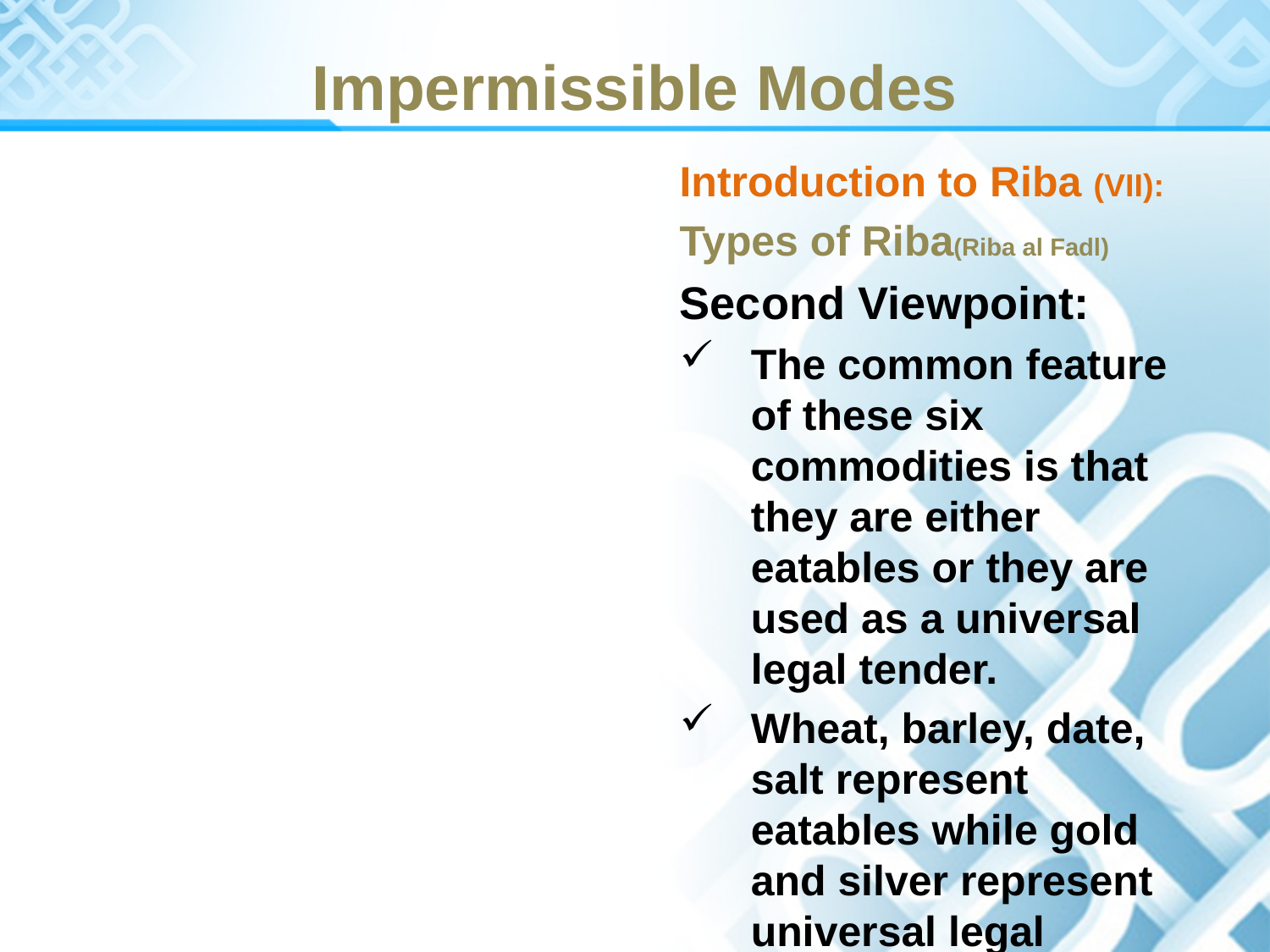

Impermissible Modes
Introduction to Riba (VII):
Types of Riba(Riba al Fadl)
Second Viewpoint:
The common feature of these six commodities is that they are either eatables or they are used as a universal legal tender.
Wheat, barley, date, salt represent eatables while gold and silver represent universal legal tenders.